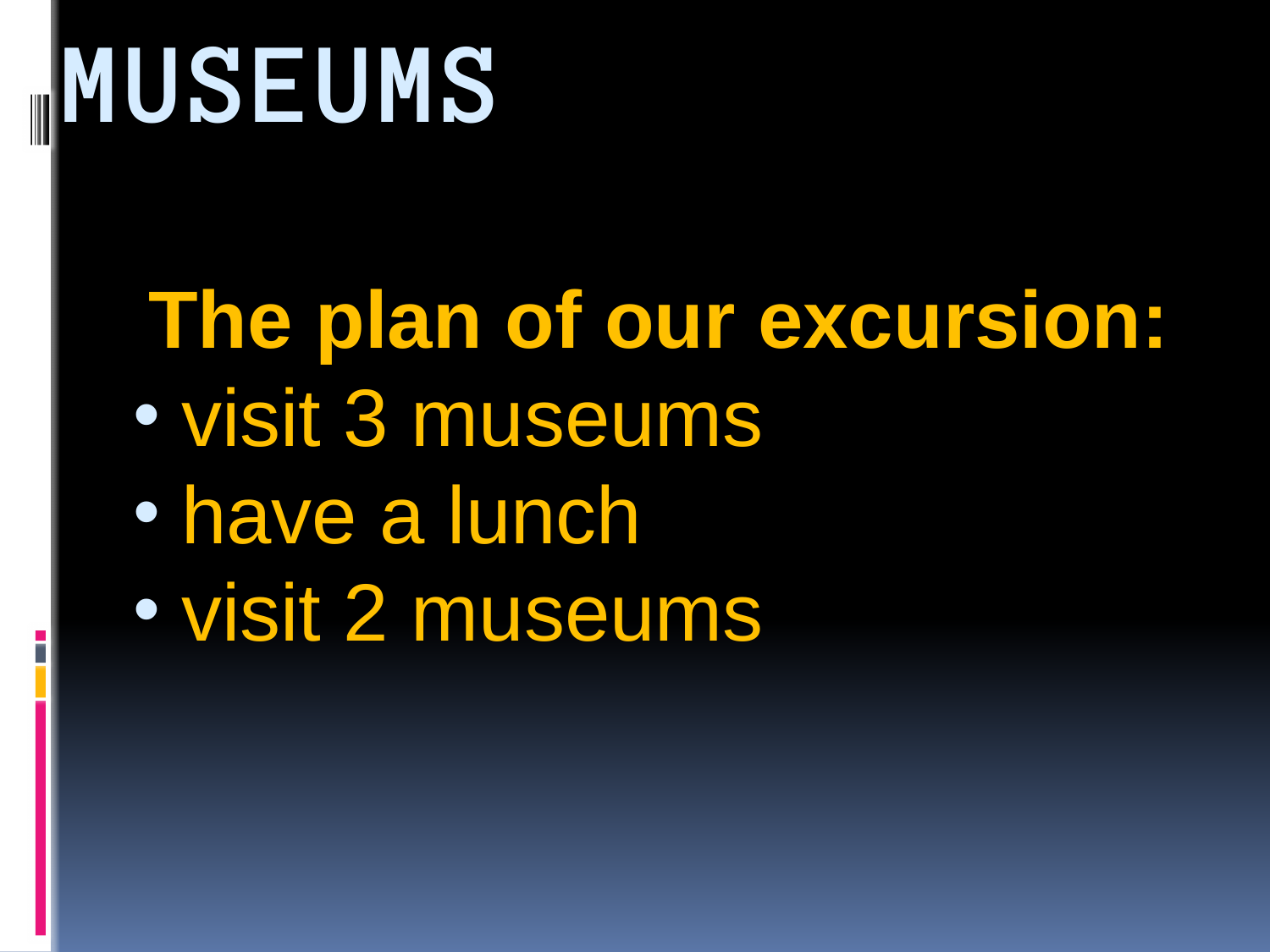

# museums
The plan of our excursion:
 visit 3 museums
 have a lunch
 visit 2 museums